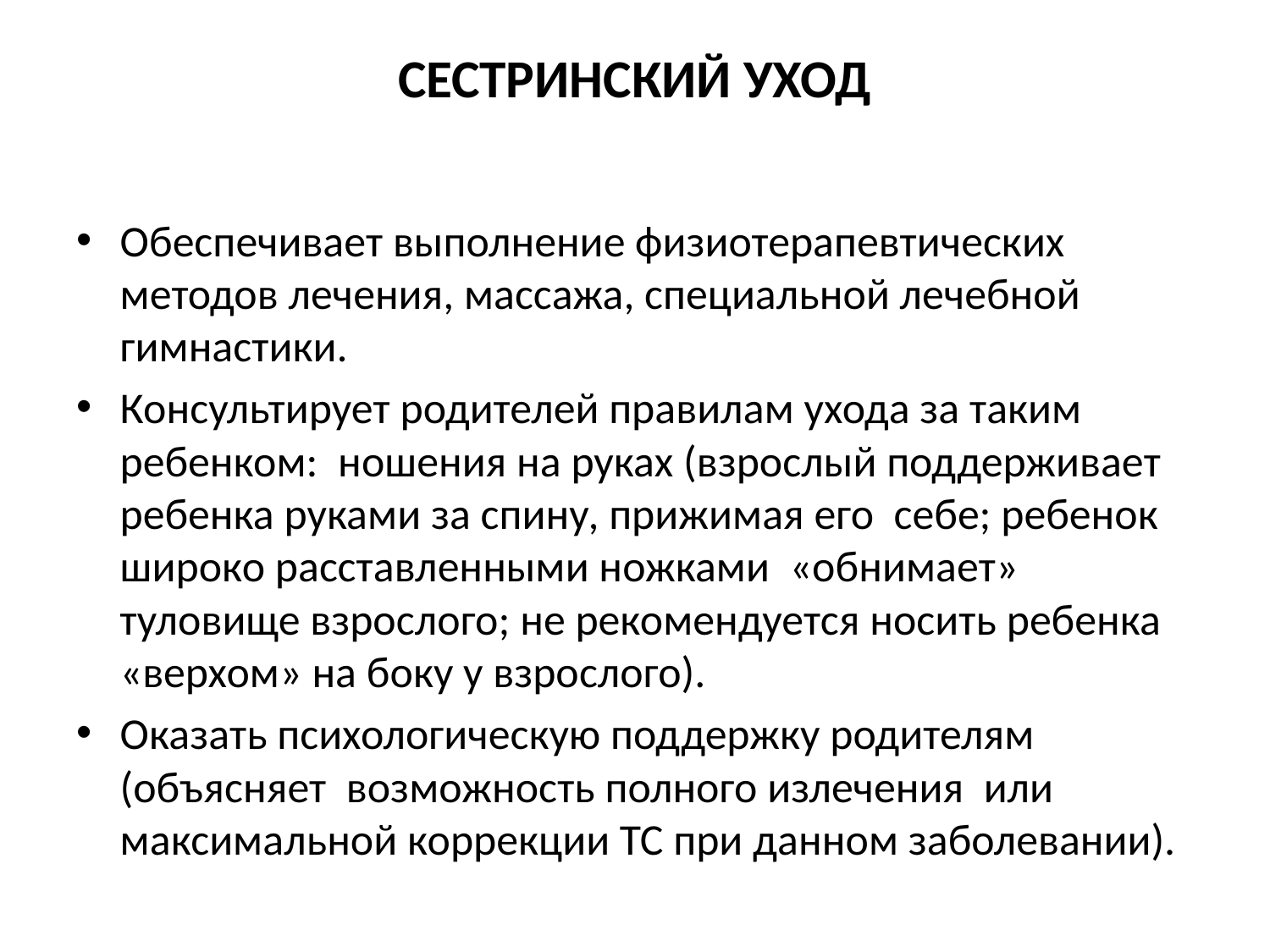

# СЕСТРИНСКИЙ УХОД
Обеспечивает выполнение физиотерапевтических методов лечения, массажа, специальной лечебной гимнастики.
Консультирует родителей правилам ухода за таким ребенком:  ношения на руках (взрослый поддерживает ребенка руками за спину, прижимая его  себе; ребенок широко расставленными ножками  «обнимает» туловище взрослого; не рекомендуется носить ребенка «верхом» на боку у взрослого).
Оказать психологическую поддержку родителям (объясняет  возможность полного излечения  или максимальной коррекции ТС при данном заболевании).